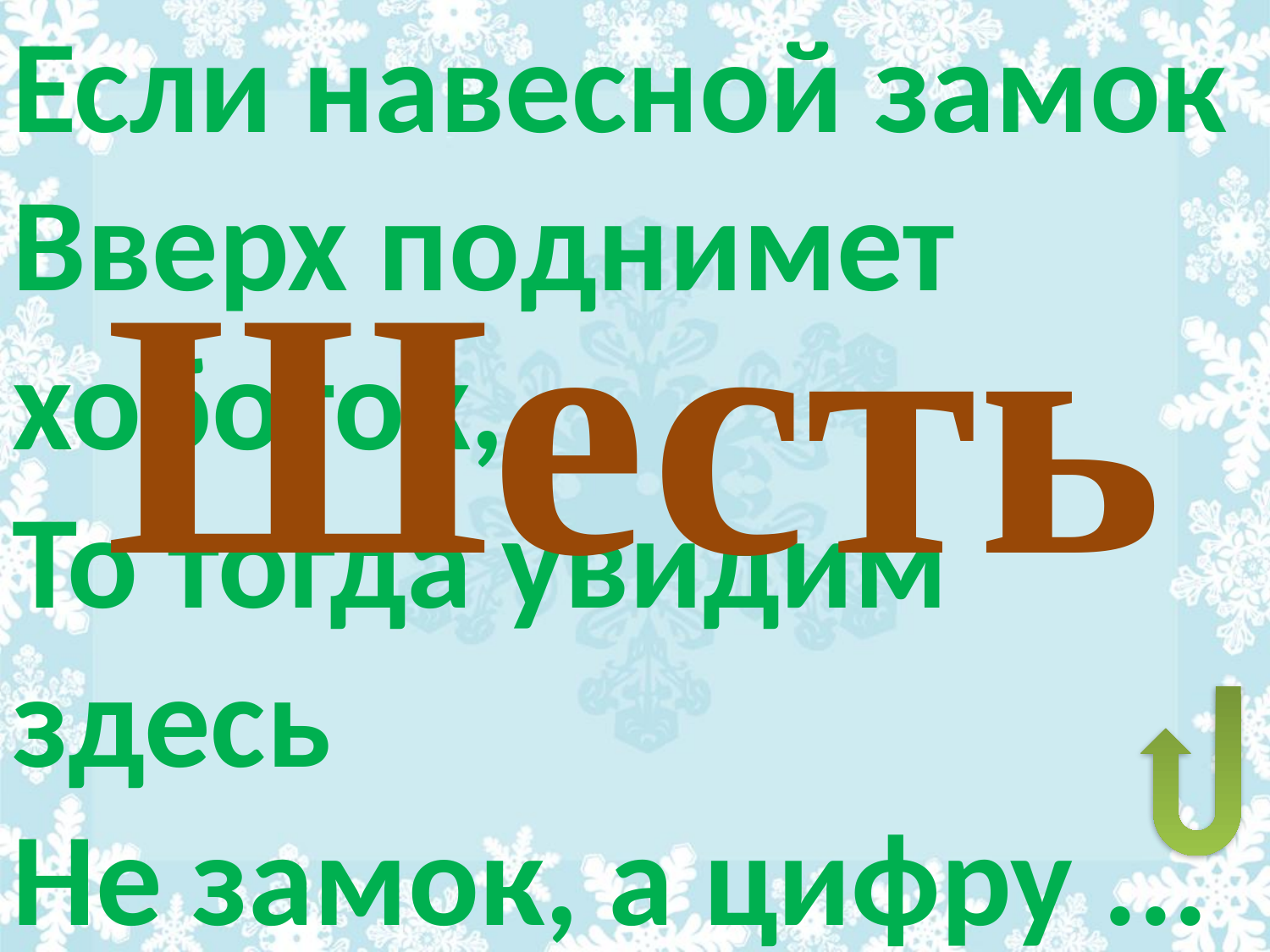

Если навесной замок
Вверх поднимет хоботок,
То тогда увидим здесь
Не замок, а цифру ...
Шесть